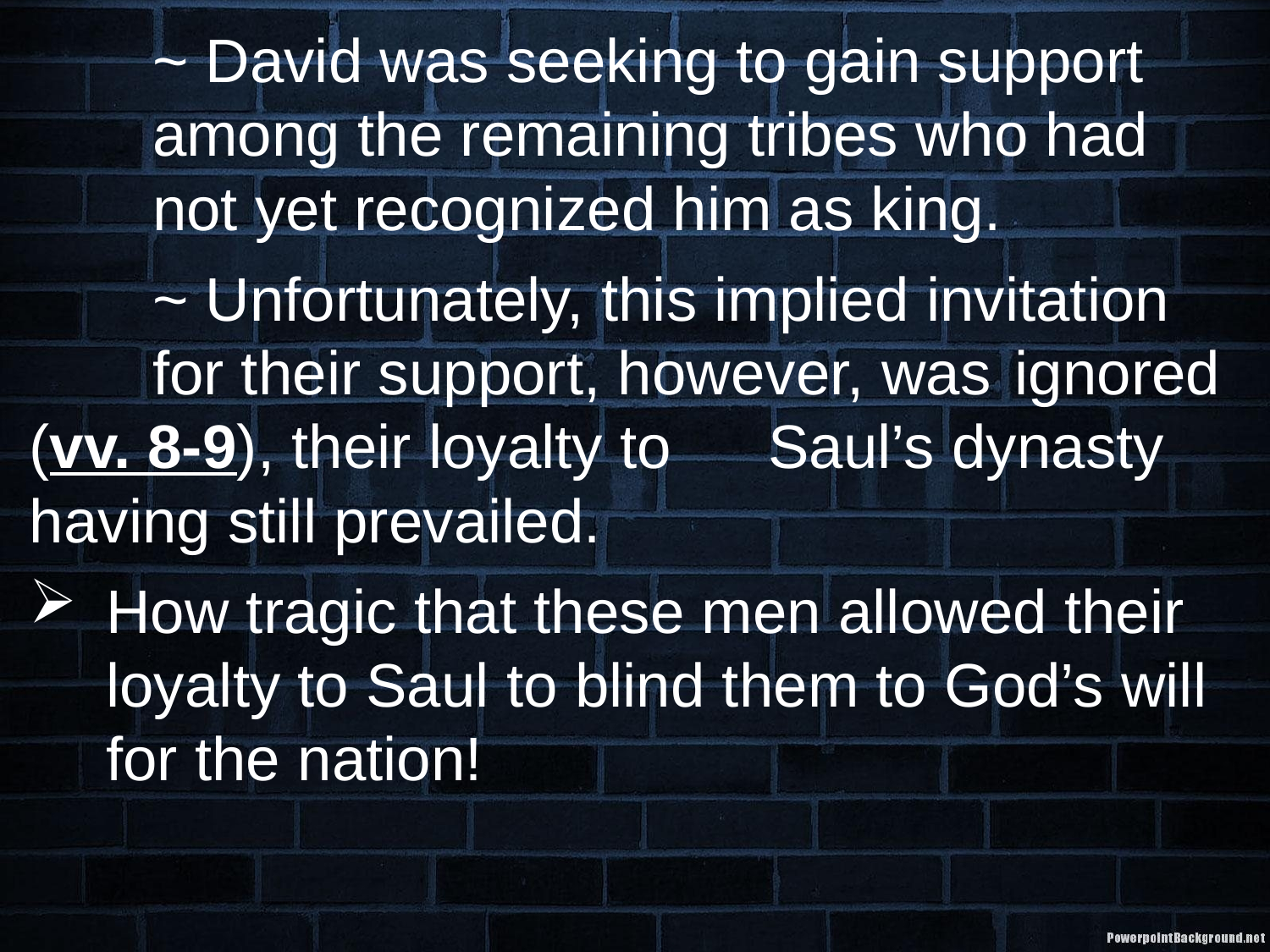

~ David was seeking to gain support 			among the remaining tribes who had 		not yet recognized him as king.
	~ Unfortunately, this implied invitation 		for their support, however, was 			ignored (vv. 8-9), their loyalty to 			Saul’s dynasty having still prevailed.
How tragic that these men allowed their loyalty to Saul to blind them to God’s will for the nation!